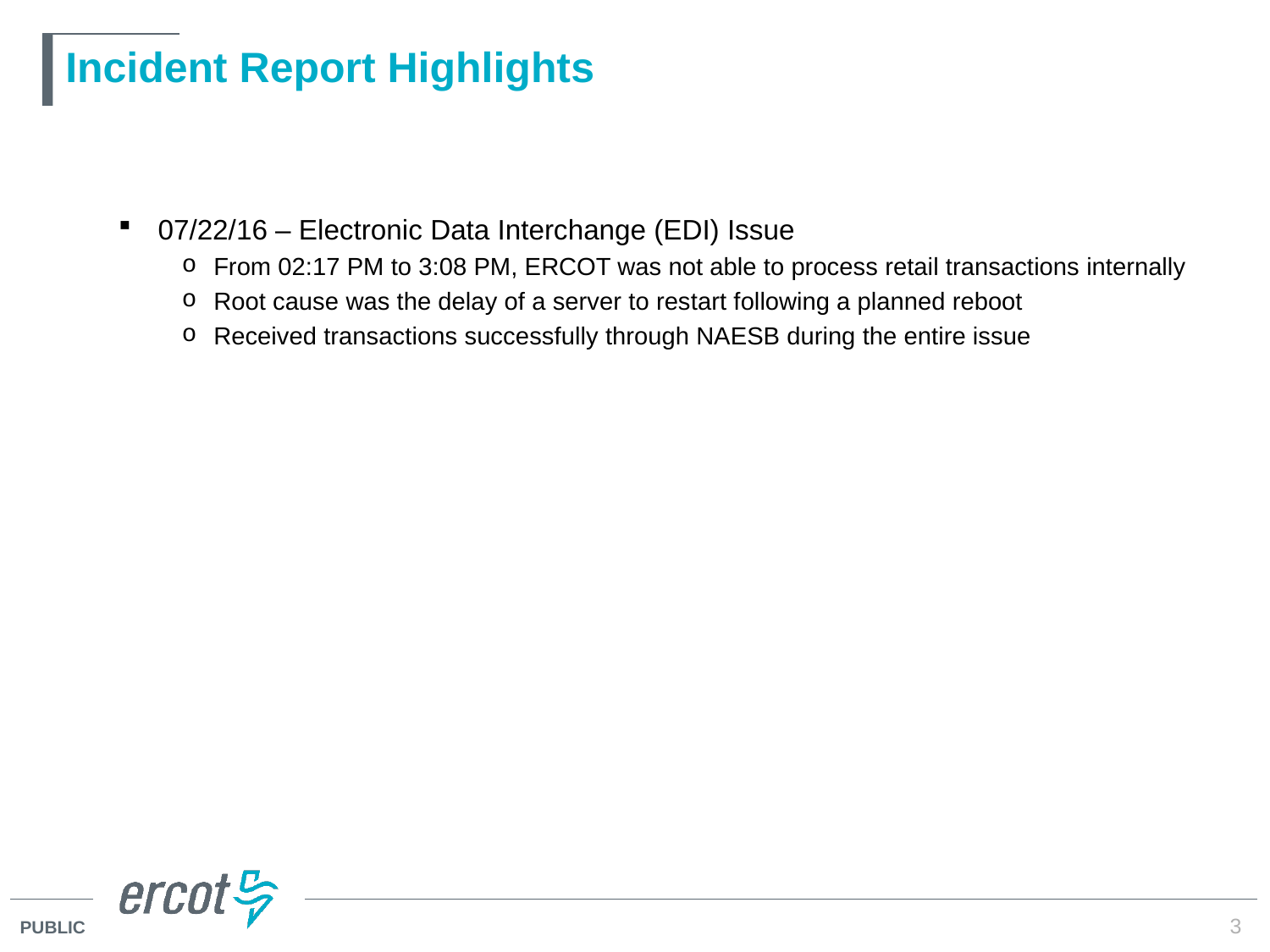

# Incident Report Highlights

07/22/16 – Electronic Data Interchange (EDI) Issue
From 02:17 PM to 3:08 PM, ERCOT was not able to process retail transactions internally
Root cause was the delay of a server to restart following a planned reboot
Received transactions successfully through NAESB during the entire issue

3